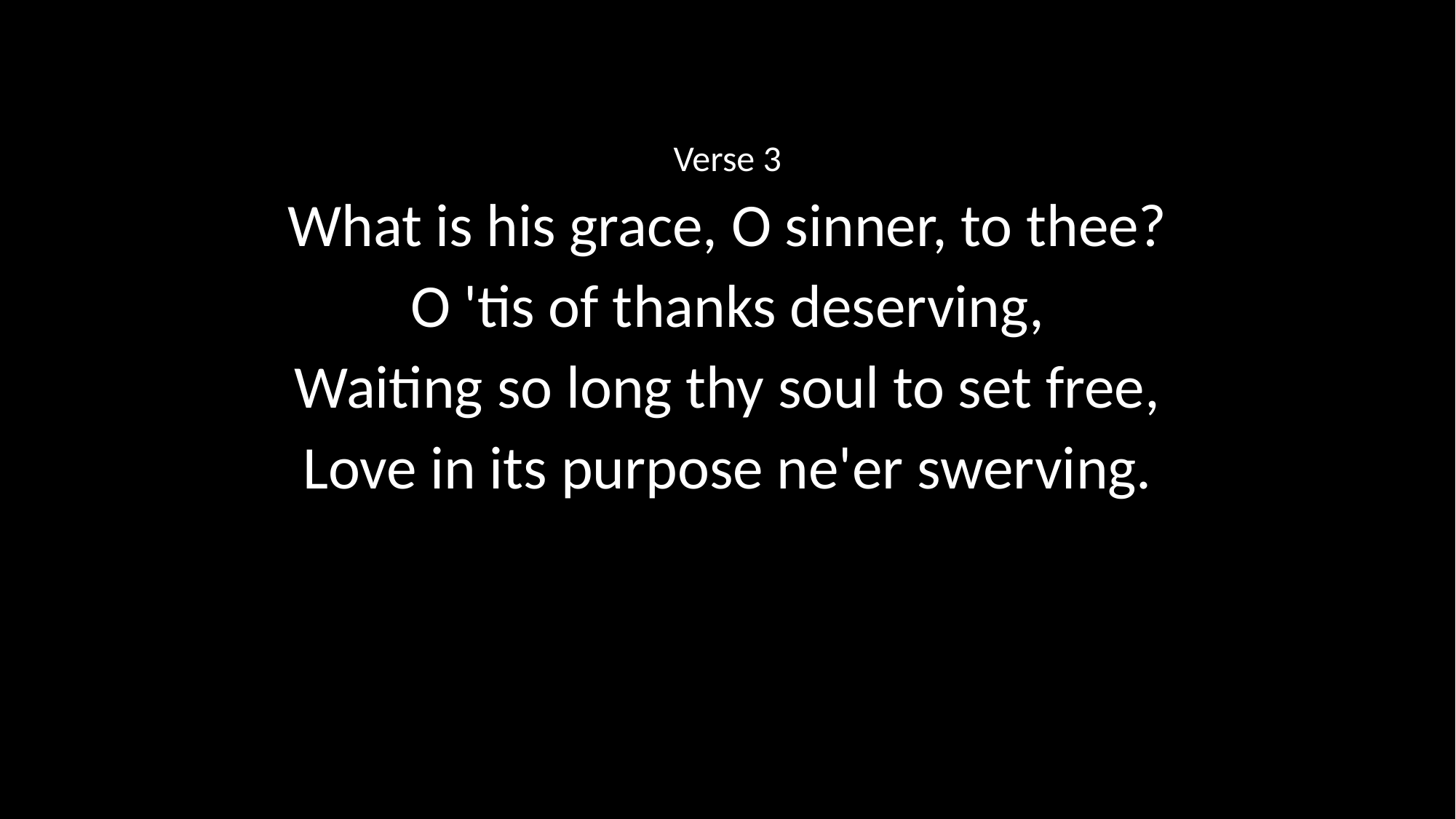

Verse 3
What is his grace, O sinner, to thee?
O 'tis of thanks deserving,
Waiting so long thy soul to set free,
Love in its purpose ne'er swerving.